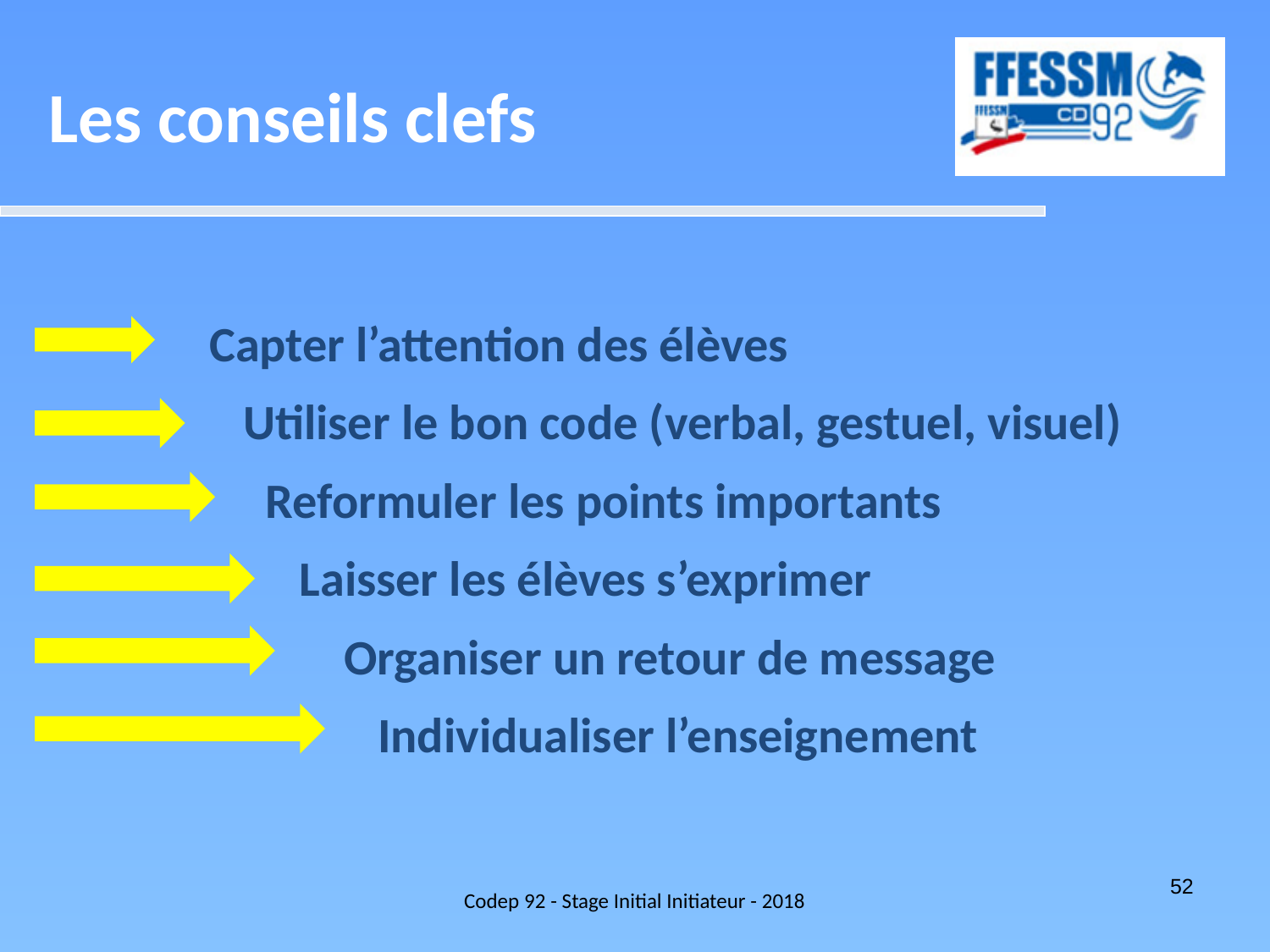

Les conseils clefs
          Capter l’attention des élèves

             Utiliser le bon code (verbal, gestuel, visuel)

               Reformuler les points importants

                  Laisser les élèves s’exprimer

                      Organiser un retour de message

                         Individualiser l’enseignement

Codep 92 - Stage Initial Initiateur - 2018
52